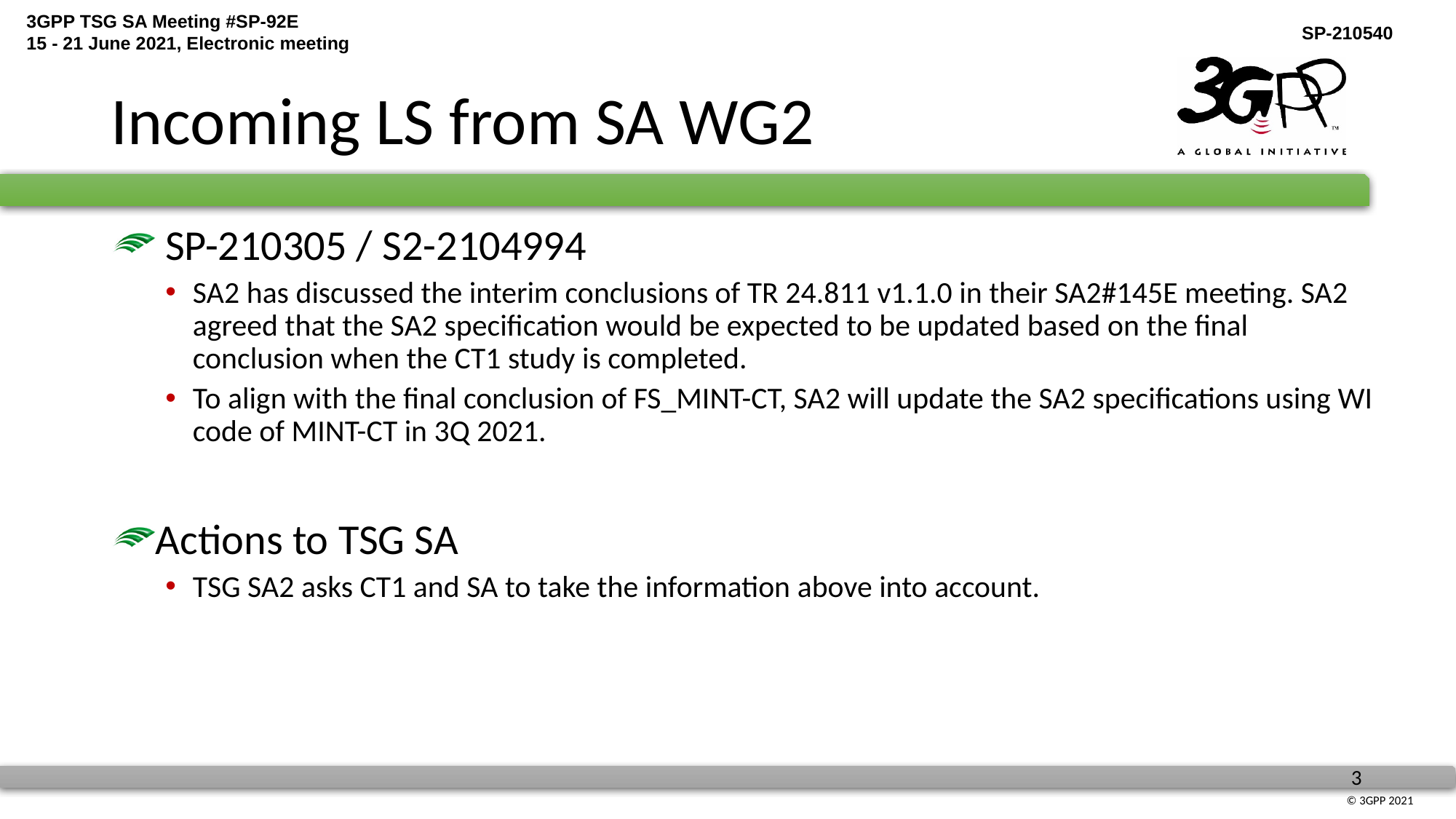

# Incoming LS from SA WG2
 SP-210305 / S2-2104994
SA2 has discussed the interim conclusions of TR 24.811 v1.1.0 in their SA2#145E meeting. SA2 agreed that the SA2 specification would be expected to be updated based on the final conclusion when the CT1 study is completed.
To align with the final conclusion of FS_MINT-CT, SA2 will update the SA2 specifications using WI code of MINT-CT in 3Q 2021.

Actions to TSG SA
TSG SA2 asks CT1 and SA to take the information above into account.